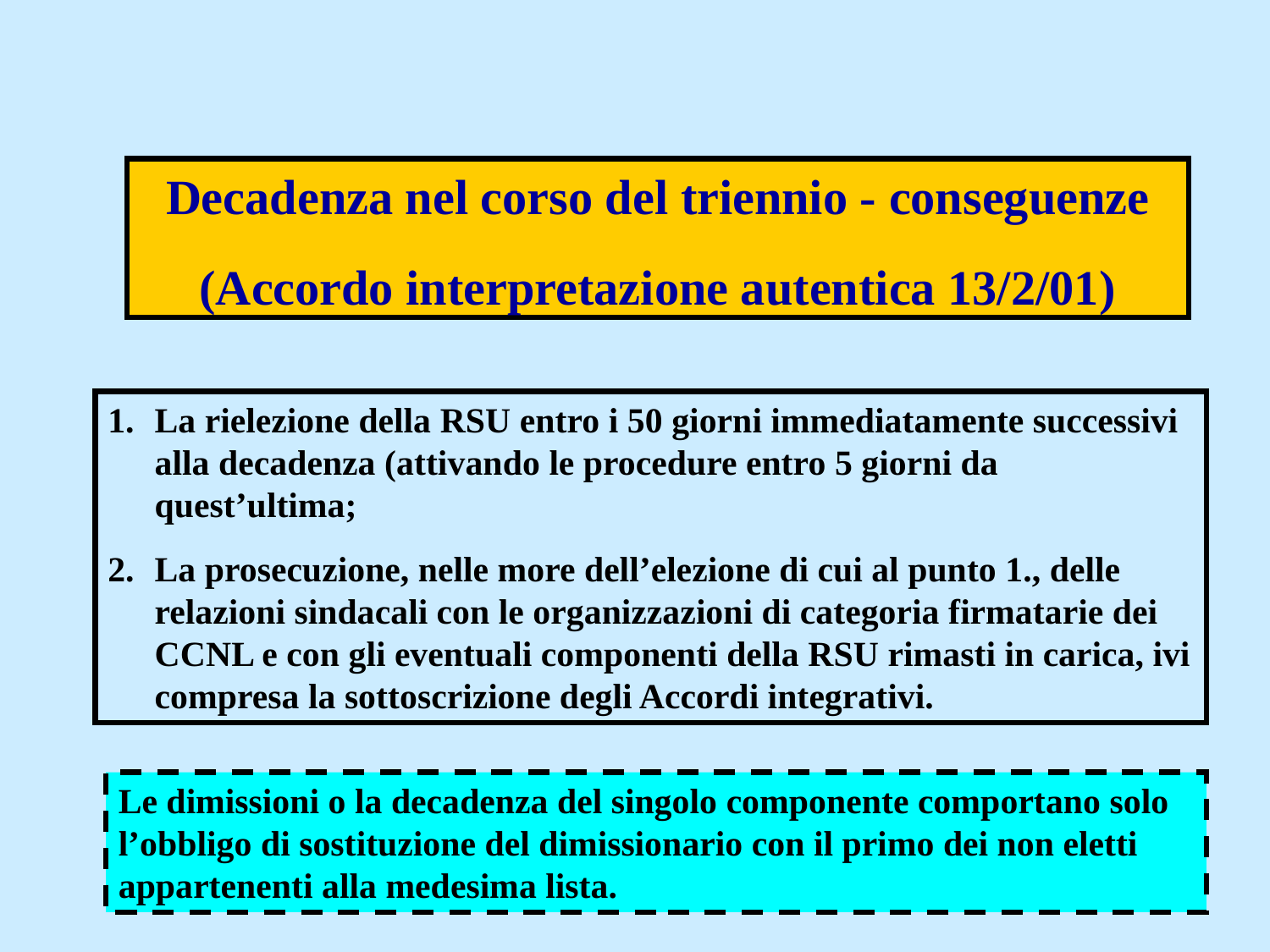

Decadenza nel corso del triennio - conseguenze
(Accordo interpretazione autentica 13/2/01)‏
La rielezione della RSU entro i 50 giorni immediatamente successivi alla decadenza (attivando le procedure entro 5 giorni da quest’ultima;
La prosecuzione, nelle more dell’elezione di cui al punto 1., delle relazioni sindacali con le organizzazioni di categoria firmatarie dei CCNL e con gli eventuali componenti della RSU rimasti in carica, ivi compresa la sottoscrizione degli Accordi integrativi.
Le dimissioni o la decadenza del singolo componente comportano solo l’obbligo di sostituzione del dimissionario con il primo dei non eletti appartenenti alla medesima lista.
44